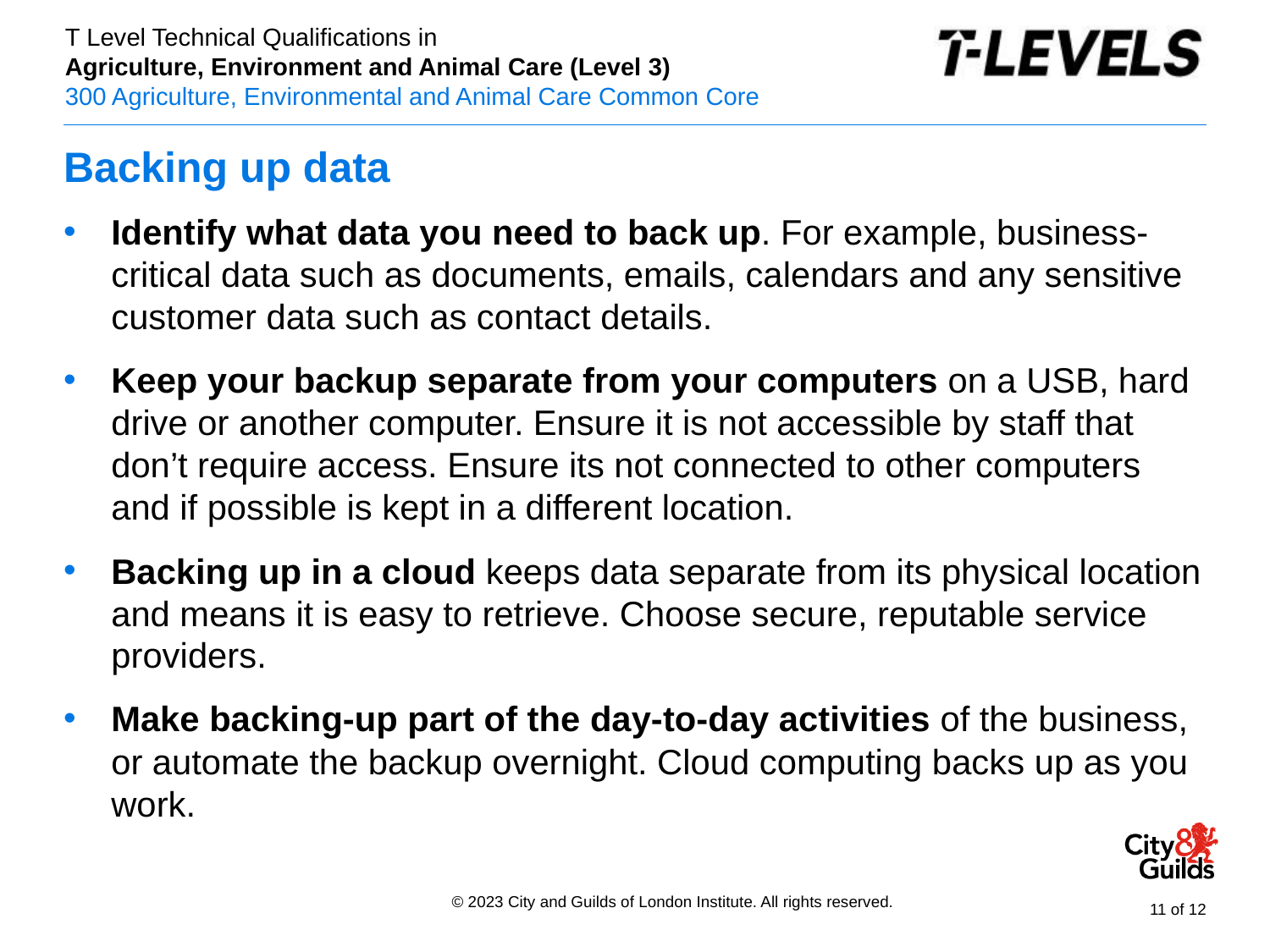

# Backing up data
Identify what data you need to back up. For example, business-critical data such as documents, emails, calendars and any sensitive customer data such as contact details.
Keep your backup separate from your computers on a USB, hard drive or another computer. Ensure it is not accessible by staff that don’t require access. Ensure its not connected to other computers and if possible is kept in a different location.
Backing up in a cloud keeps data separate from its physical location and means it is easy to retrieve. Choose secure, reputable service providers.
Make backing-up part of the day-to-day activities of the business, or automate the backup overnight. Cloud computing backs up as you work.